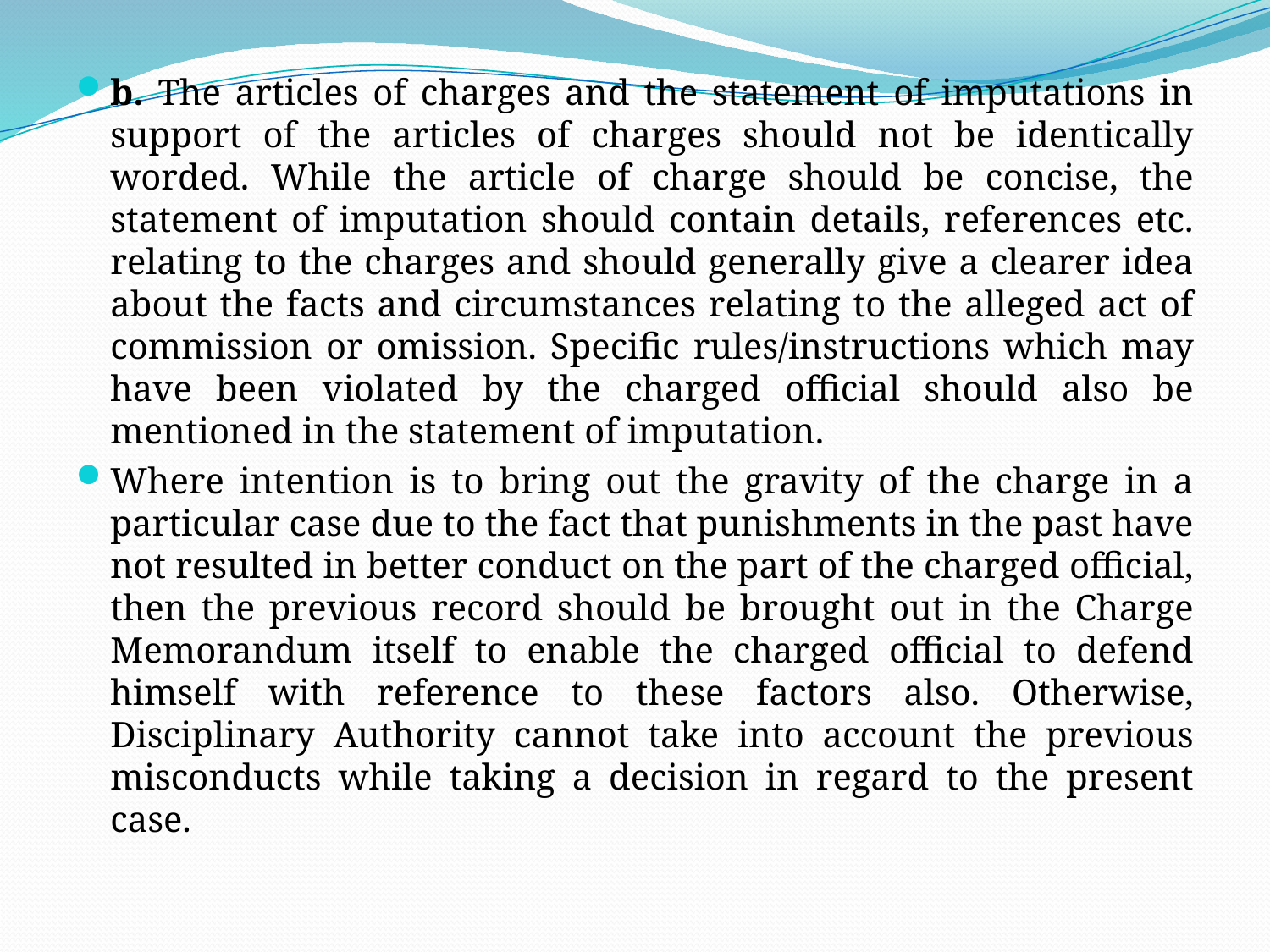

b. The articles of charges and the statement of imputations in support of the articles of charges should not be identically worded. While the article of charge should be concise, the statement of imputation should contain details, references etc. relating to the charges and should generally give a clearer idea about the facts and circumstances relating to the alleged act of commission or omission. Specific rules/instructions which may have been violated by the charged official should also be mentioned in the statement of imputation.
Where intention is to bring out the gravity of the charge in a particular case due to the fact that punishments in the past have not resulted in better conduct on the part of the charged official, then the previous record should be brought out in the Charge Memorandum itself to enable the charged official to defend himself with reference to these factors also. Otherwise, Disciplinary Authority cannot take into account the previous misconducts while taking a decision in regard to the present case.